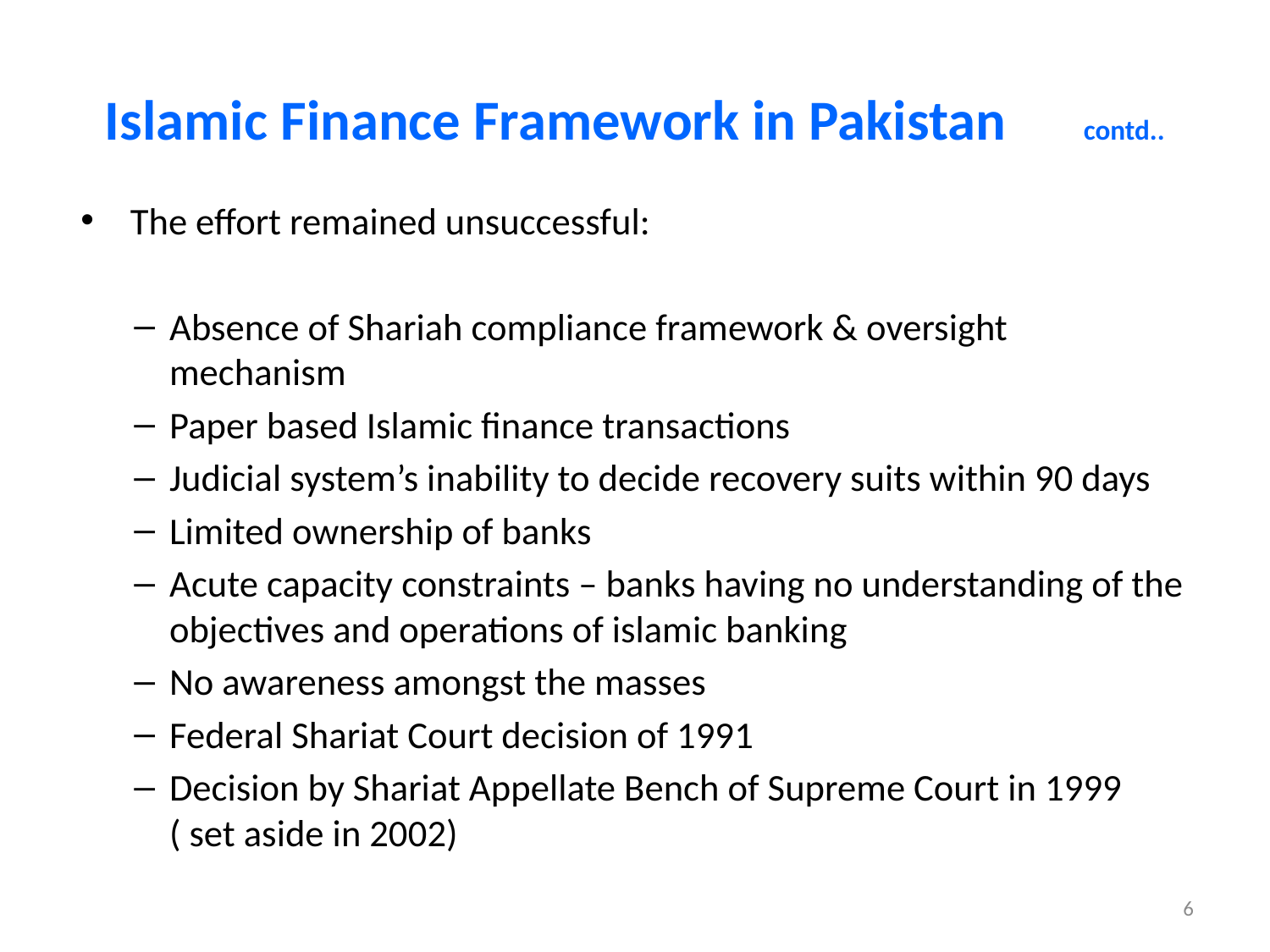

# Islamic Finance Framework in Pakistan      contd..
The effort remained unsuccessful:

Absence of Shariah compliance framework & oversight mechanism
Paper based Islamic finance transactions
Judicial system’s inability to decide recovery suits within 90 days
Limited ownership of banks
Acute capacity constraints – banks having no understanding of the objectives and operations of islamic banking
No awareness amongst the masses
Federal Shariat Court decision of 1991
Decision by Shariat Appellate Bench of Supreme Court in 1999 ( set aside in 2002)

6